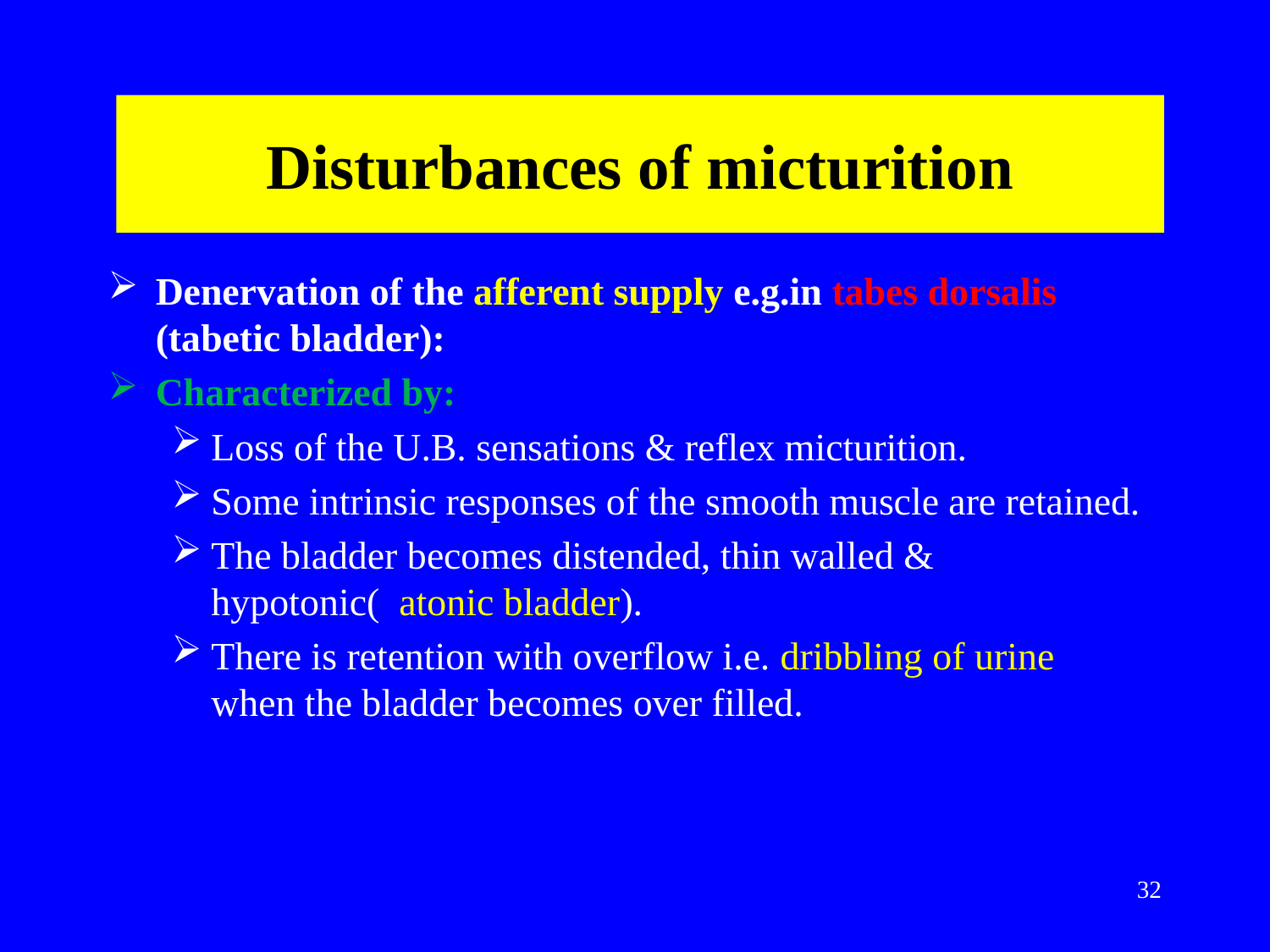

# Disturbances of micturition
Denervation of the afferent supply e.g.in tabes dorsalis (tabetic bladder):
Characterized by:
Loss of the U.B. sensations & reflex micturition.
Some intrinsic responses of the smooth muscle are retained.
The bladder becomes distended, thin walled & hypotonic(  atonic bladder).
There is retention with overflow i.e. dribbling of urine when the bladder becomes over filled.
32